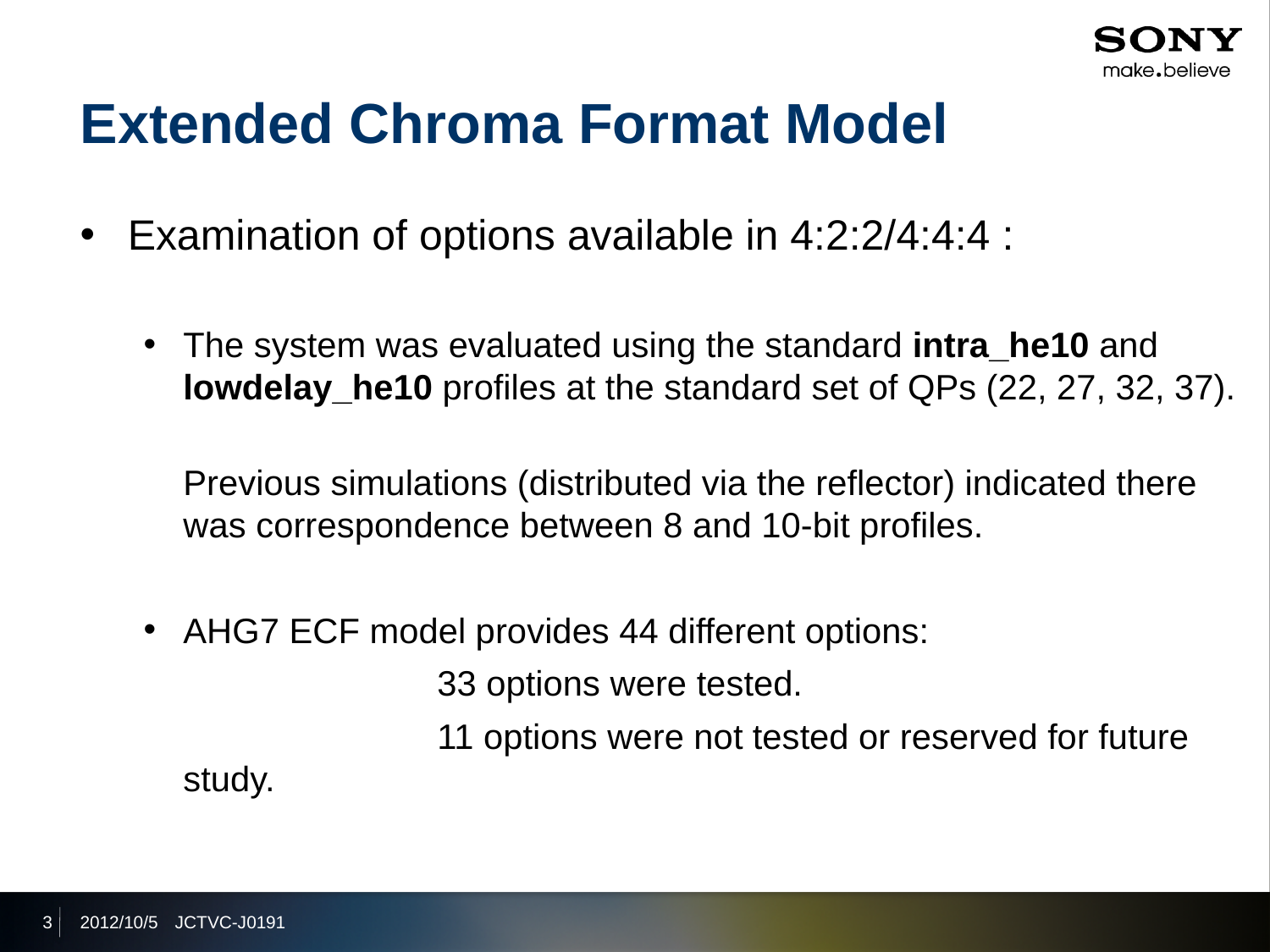

# Extended Chroma Format Model

Examination of options available in 4:2:2/4:4:4 :

The system was evaluated using the standard intra_he10 and lowdelay_he10 profiles at the standard set of QPs (22, 27, 32, 37).
	Previous simulations (distributed via the reflector) indicated there
was correspondence between 8 and 10-bit profiles.

AHG7 ECF model provides 44 different options:
			33 options were tested.
			11 options were not tested or reserved for future study.

3
2012/10/5
JCTVC-J0191